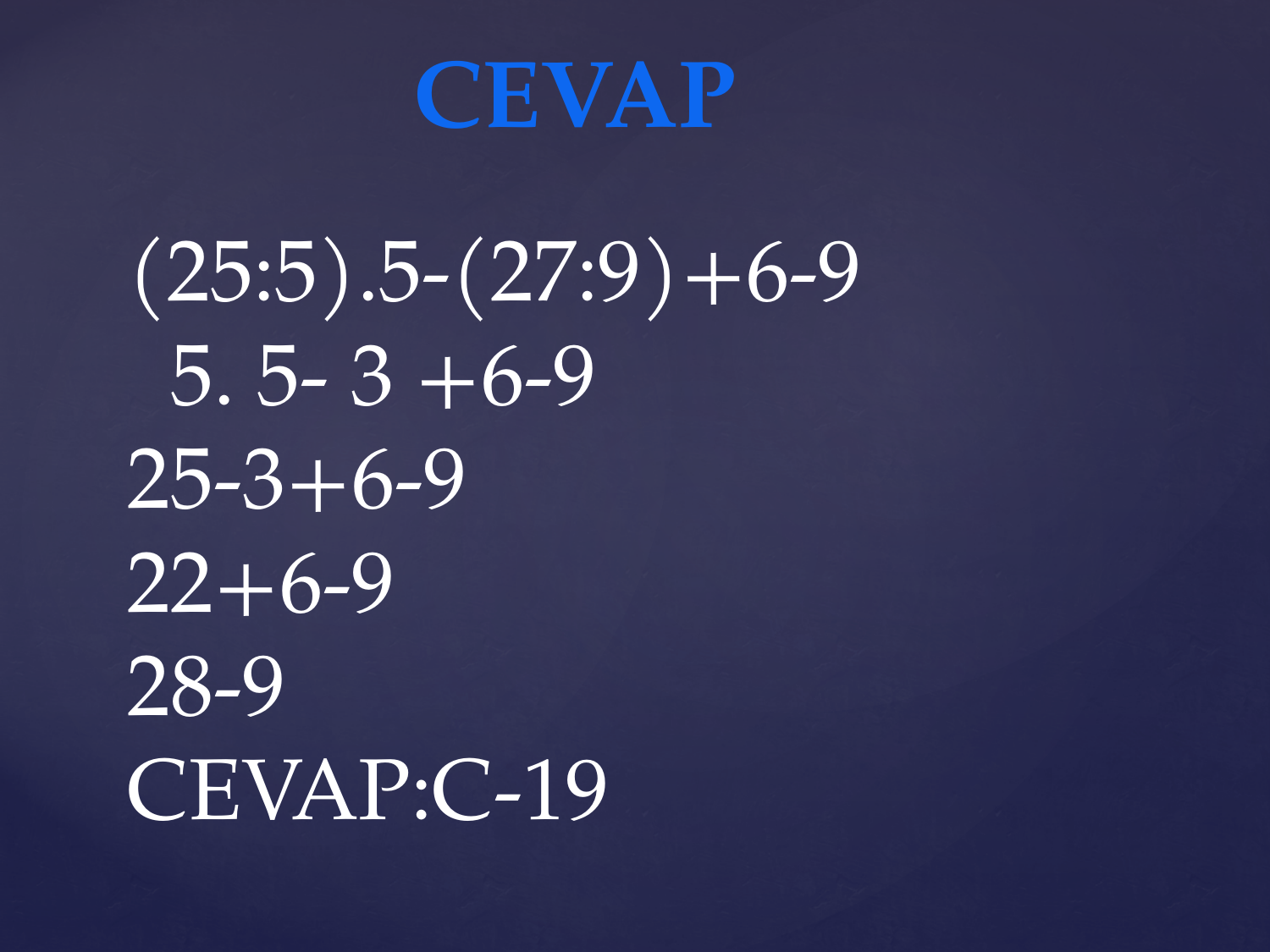

CEVAP
# (25:5).5-(27:9)+6-9 5. 5- 3 +6-9 25-3+6-9 22+6-9 28-9 CEVAP:C-19